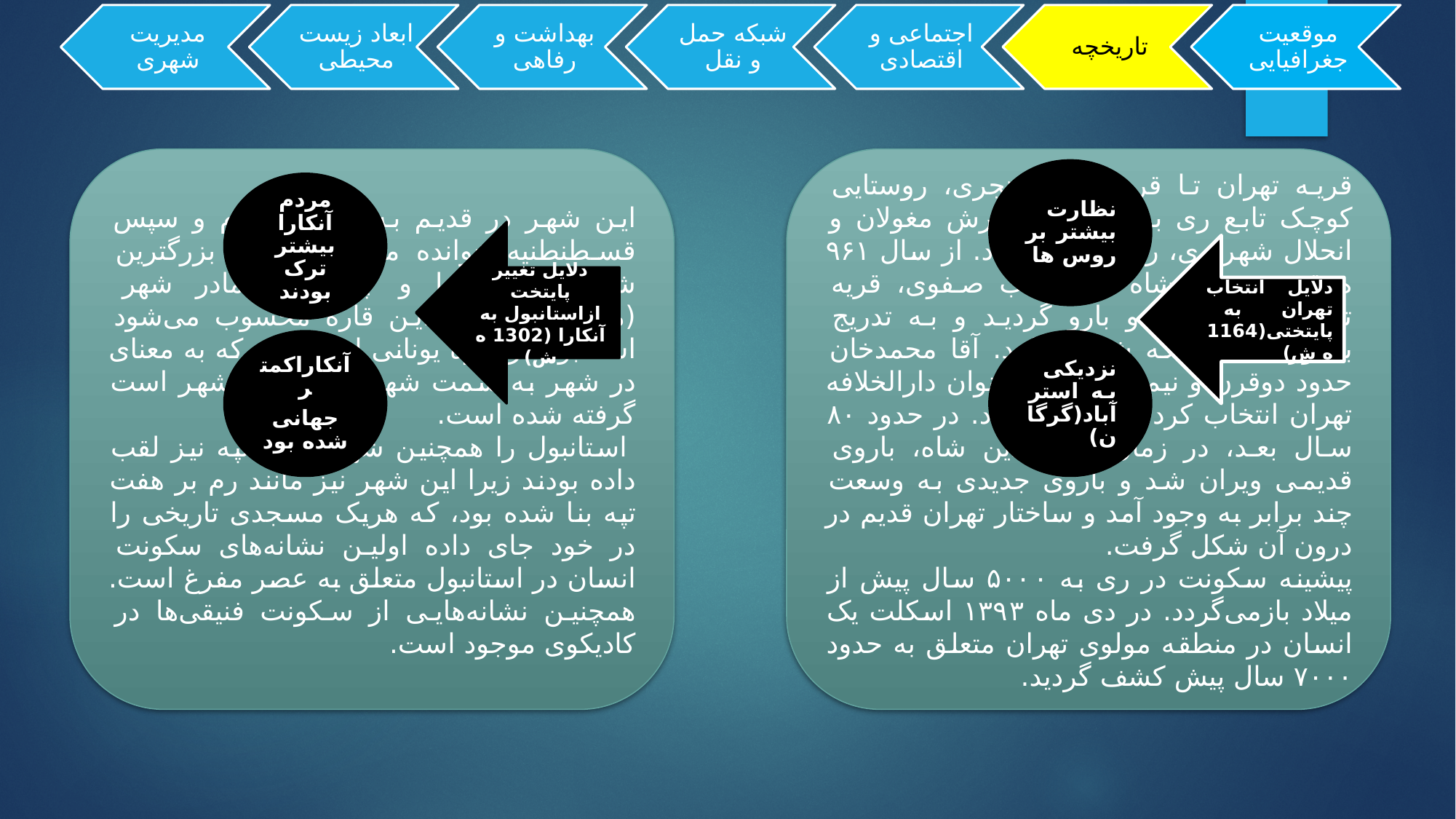

موقعیت جغرافیایی
تاریخچه
اجتماعی و اقتصادی
شبکه حمل و نقل
بهداشت و رفاهی
ابعاد زیست محیطی
مدیریت شهری
این شهر در قدیم به نام بیزانتیوم و سپس قسطنطنیه خوانده می‌شده اکنون بزرگترین شهر در اروپا و چهارمین مادر شهر (متروپولیس) در این قاره محسوب می‌شود استانبول از واژه یونانی استینبولی که به معنای در شهر به سمت شهر و یا مرکز شهر است گرفته شده است.
 استانبول را همچنین شهر هفت تپه نیز لقب داده بودند زیرا این شهر نیز مانند رم بر هفت تپه بنا شده بود، که هریک مسجدی تاریخی را در خود جای داده اولین نشانه‌های سکونت انسان در استانبول متعلق به عصر مفرغ است. همچنین نشانه‌هایی از سکونت فنیقی‌ها در کادیکوی موجود است.
قریه تهران تا قرن هفتم هجری، روستایی کوچک تابع ری بود که پس یورش مغولان و انحلال شهر ری، رو به رونق نهاد. از سال ۹۶۱ ه.ق در زمان شاه طهماسب صفوی، قریه تهران دارای برج و بارو گردید و به تدریج بصورت یک قلعه شهر درامد. آقا محمدخان حدود دوقرن و نیم بعد آن را بعنوان دارالخلافه تهران انتخاب کرد و گسترش داد.‌ در حدود ۸۰ سال بعد، در زمان ناصرالدین شاه، باروی قدیمی ویران شد و باروی جدیدی به وسعت چند برابر به وجود آمد و ساختار تهران قدیم در درون آن شکل گرفت‌.
پیشینه سکونت در ری به ۵۰۰۰ سال پیش از میلاد بازمی‌گردد. در دی ماه ۱۳۹۳ اسکلت یک انسان در منطقه مولوی تهران متعلق به حدود ۷۰۰۰ سال پیش کشف گردید.
نظارت بیشتر بر روس ها
مردم آنکارا بیشتر ترک بودند
دلایل تغییر پایتخت ازاستانبول به آنکارا (1302 ه ش)
دلایل انتخاب تهران به پایتختی(1164 ه ش)
آنکاراکمتر
جهانی شده بود
نزدیکی به استر آباد(گرگان)